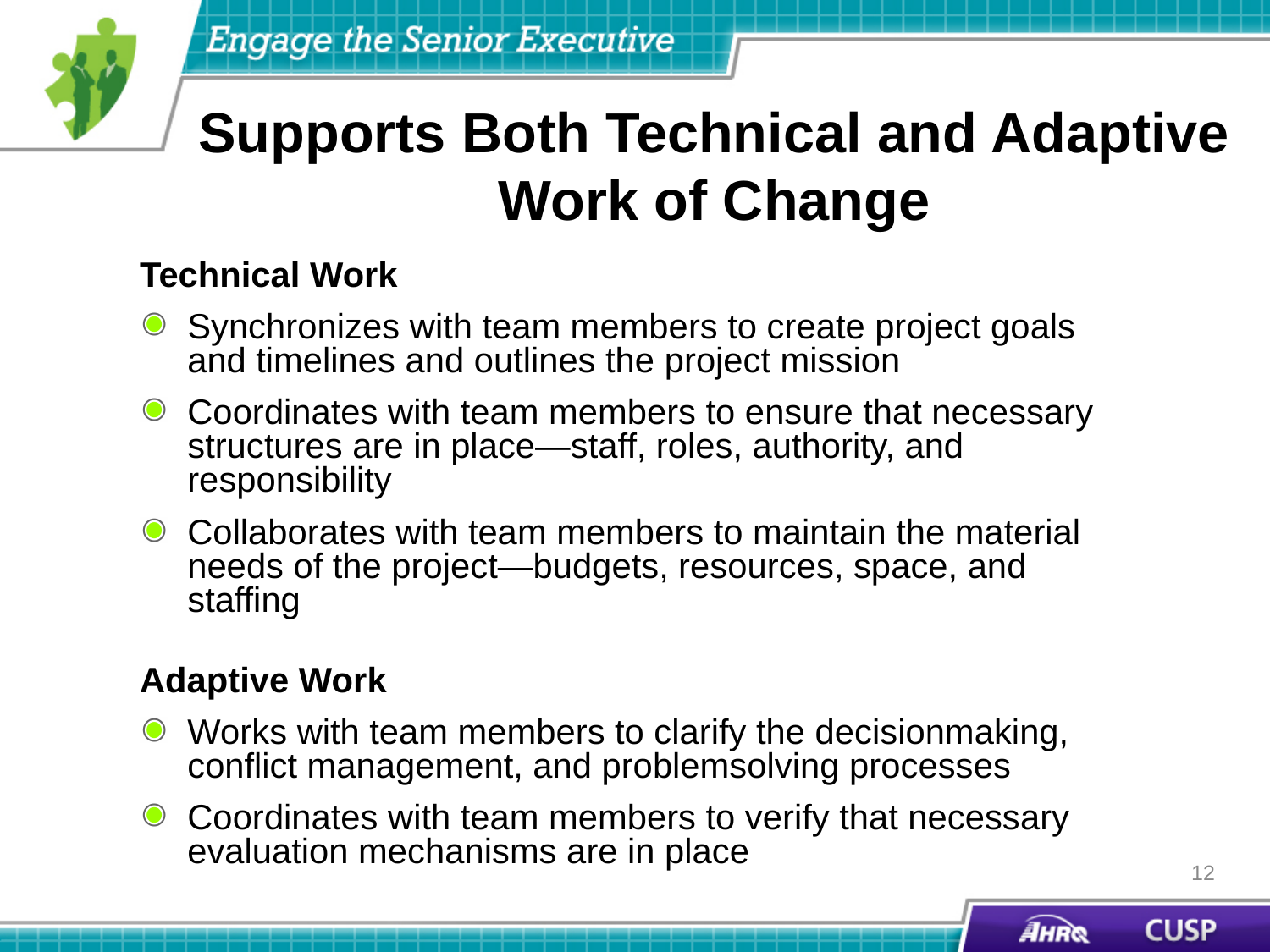

# Supports Both Technical and Adaptive Work of Change
Technical Work
Synchronizes with team members to create project goals and timelines and outlines the project mission
Coordinates with team members to ensure that necessary structures are in place—staff, roles, authority, and responsibility
Collaborates with team members to maintain the material needs of the project—budgets, resources, space, and staffing

Adaptive Work
Works with team members to clarify the decisionmaking, conflict management, and problemsolving processes
Coordinates with team members to verify that necessary evaluation mechanisms are in place
12